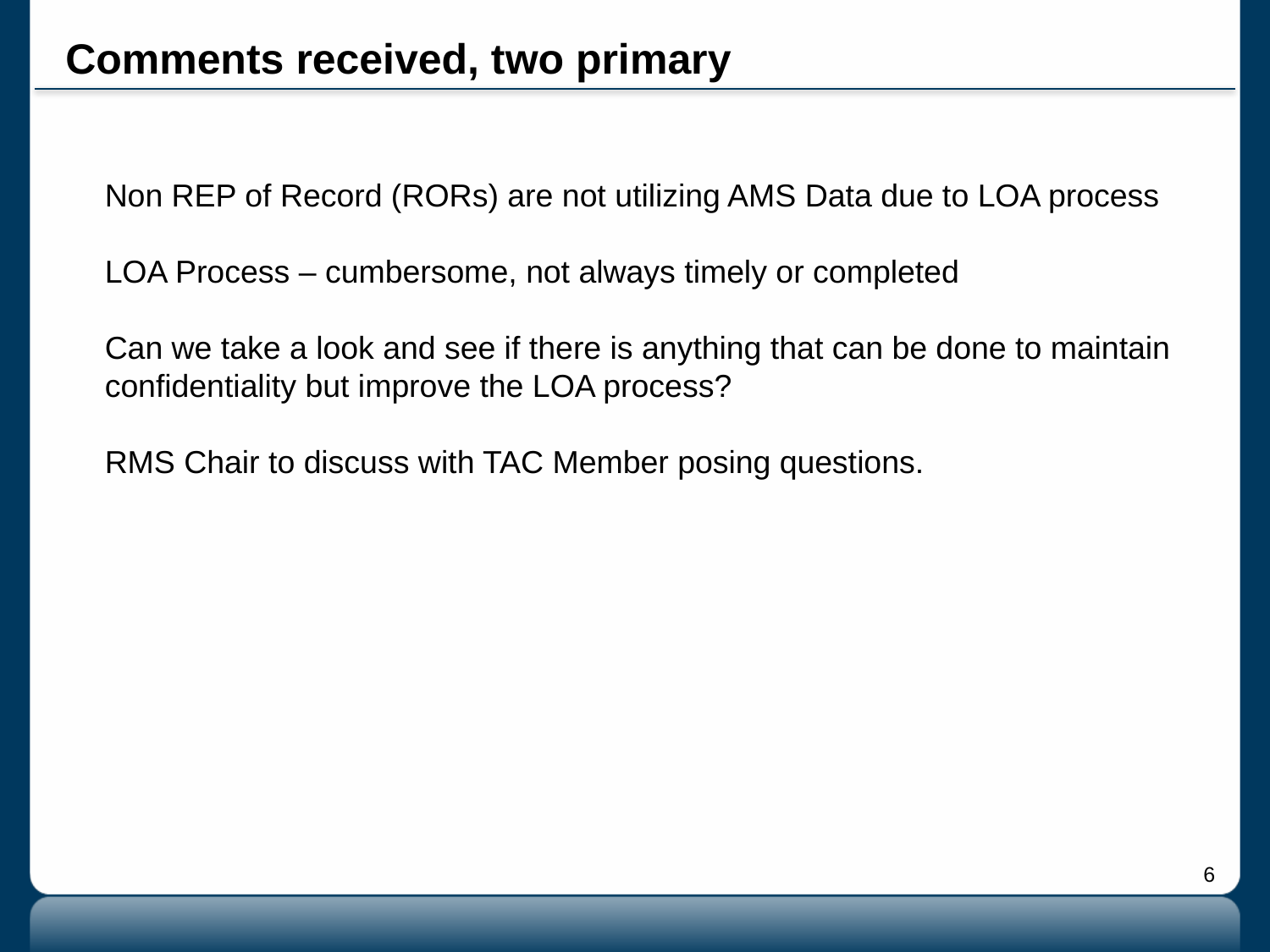

# Comments received, two primary
Non REP of Record (RORs) are not utilizing AMS Data due to LOA process

LOA Process – cumbersome, not always timely or completed

Can we take a look and see if there is anything that can be done to maintain
confidentiality but improve the LOA process?

RMS Chair to discuss with TAC Member posing questions.